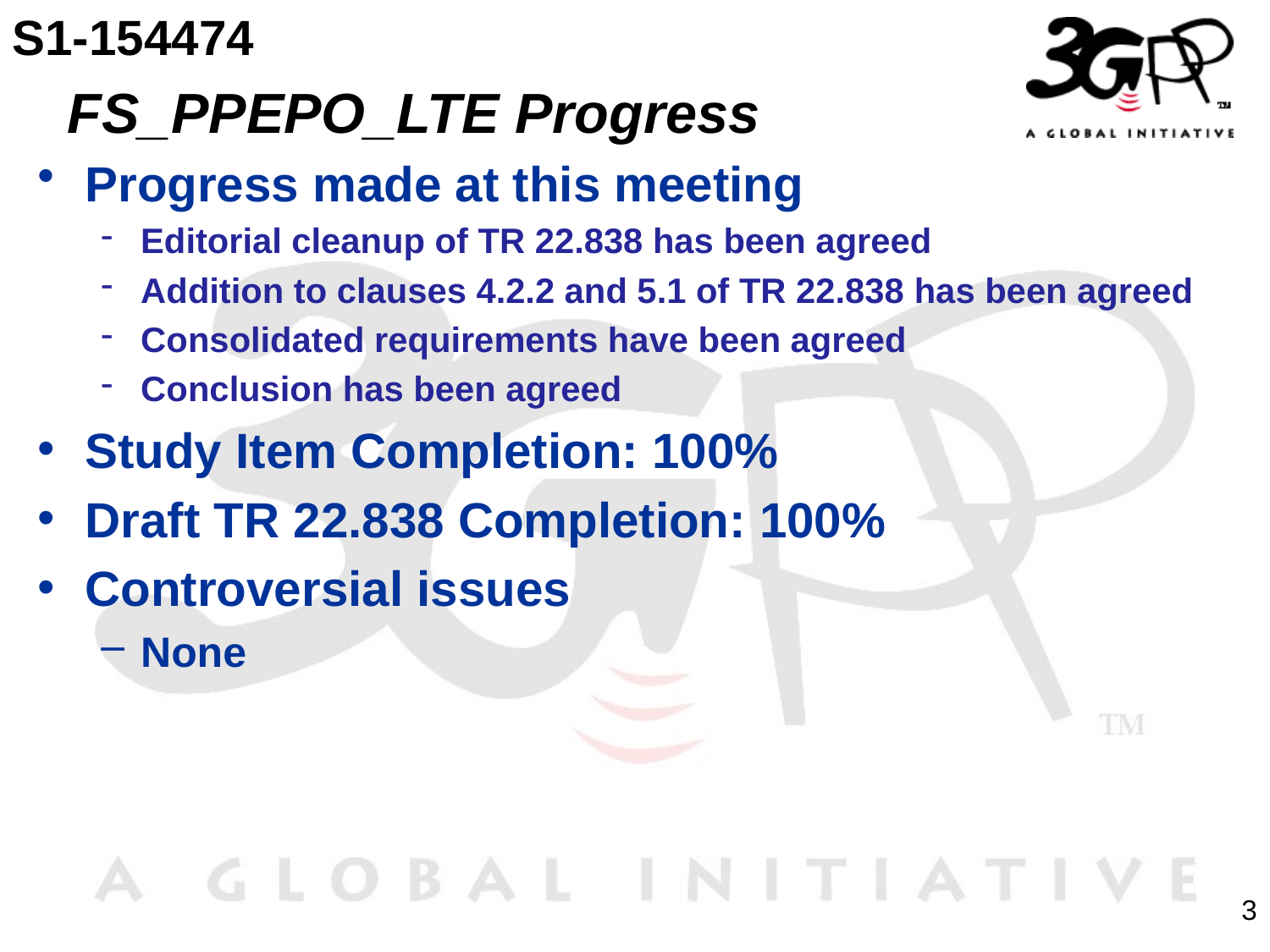

S1-154474
# FS_PPEPO_LTE Progress
Progress made at this meeting
Editorial cleanup of TR 22.838 has been agreed
Addition to clauses 4.2.2 and 5.1 of TR 22.838 has been agreed
Consolidated requirements have been agreed
Conclusion has been agreed
Study Item Completion: 100%
Draft TR 22.838 Completion: 100%
Controversial issues
None
3